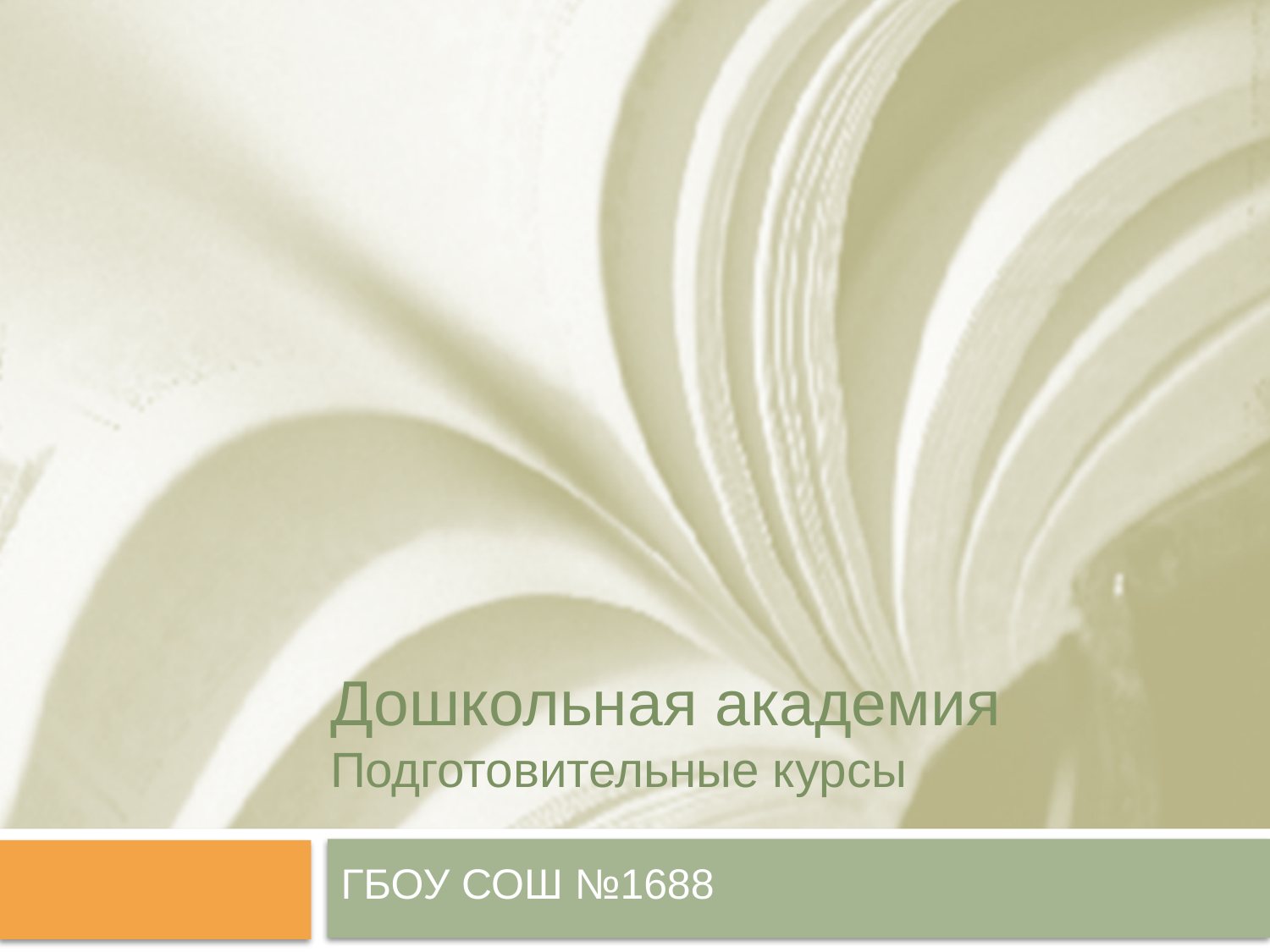

# Дошкольная академия Подготовительные курсы
ГБОУ СОШ №1688